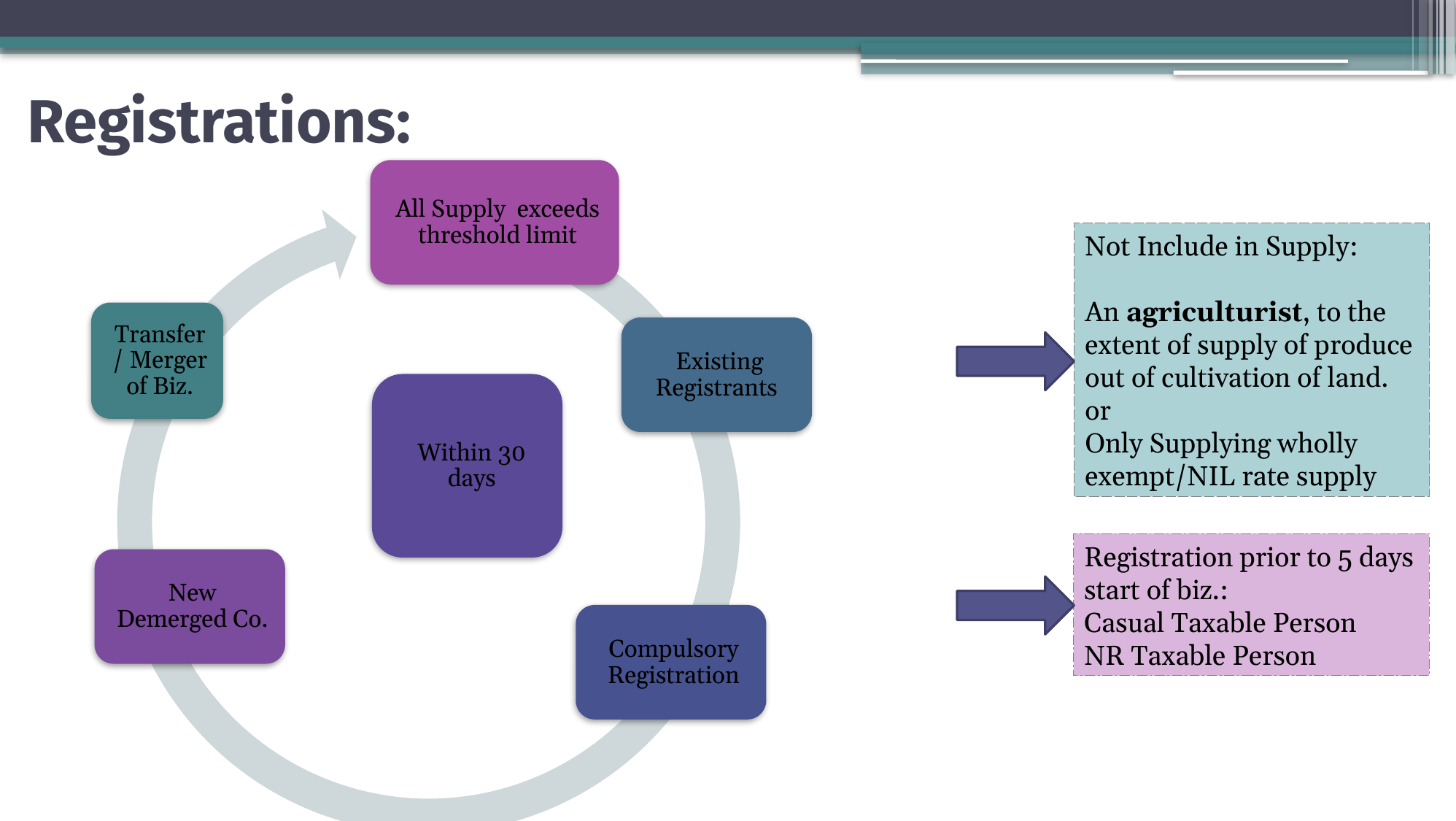

# Registrations:
Transfer/ Merger of Biz.
Existing Registrants
Compulsory Registration
Within 30 days
New Demerged Co.
All Supply  exceeds threshold limit
Not Include in Supply:

An agriculturist, to the extent of supply of produce out of cultivation of land.
or
Only Supplying wholly exempt/NIL rate supply

Registration prior to 5 days start of biz.:
Casual Taxable Person
NR Taxable Person